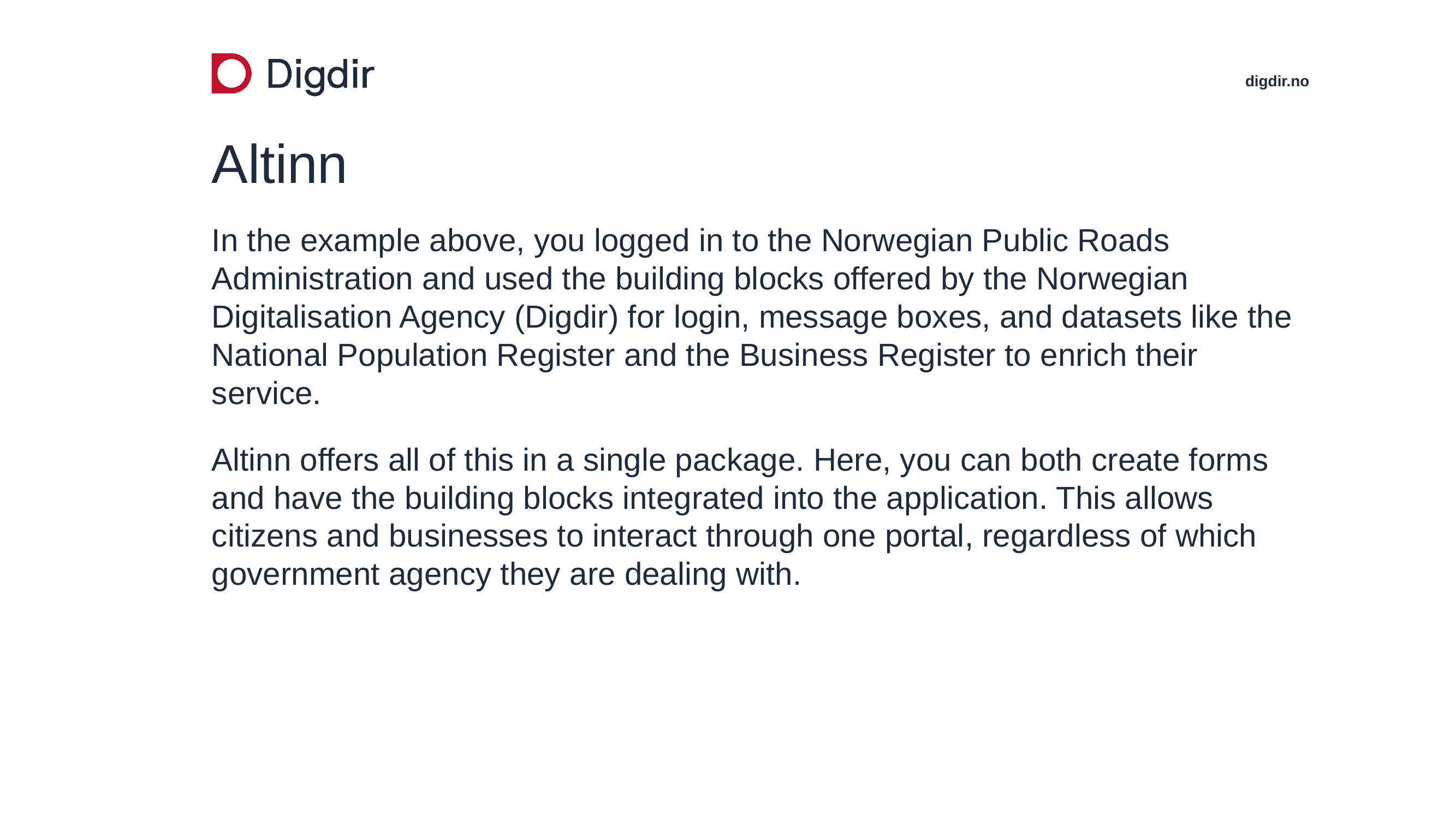

# Altinn
In the example above, you logged in to the Norwegian Public Roads Administration and used the building blocks offered by the Norwegian Digitalisation Agency (Digdir) for login, message boxes, and datasets like the National Population Register and the Business Register to enrich their service.
Altinn offers all of this in a single package. Here, you can both create forms and have the building blocks integrated into the application. This allows citizens and businesses to interact through one portal, regardless of which government agency they are dealing with.